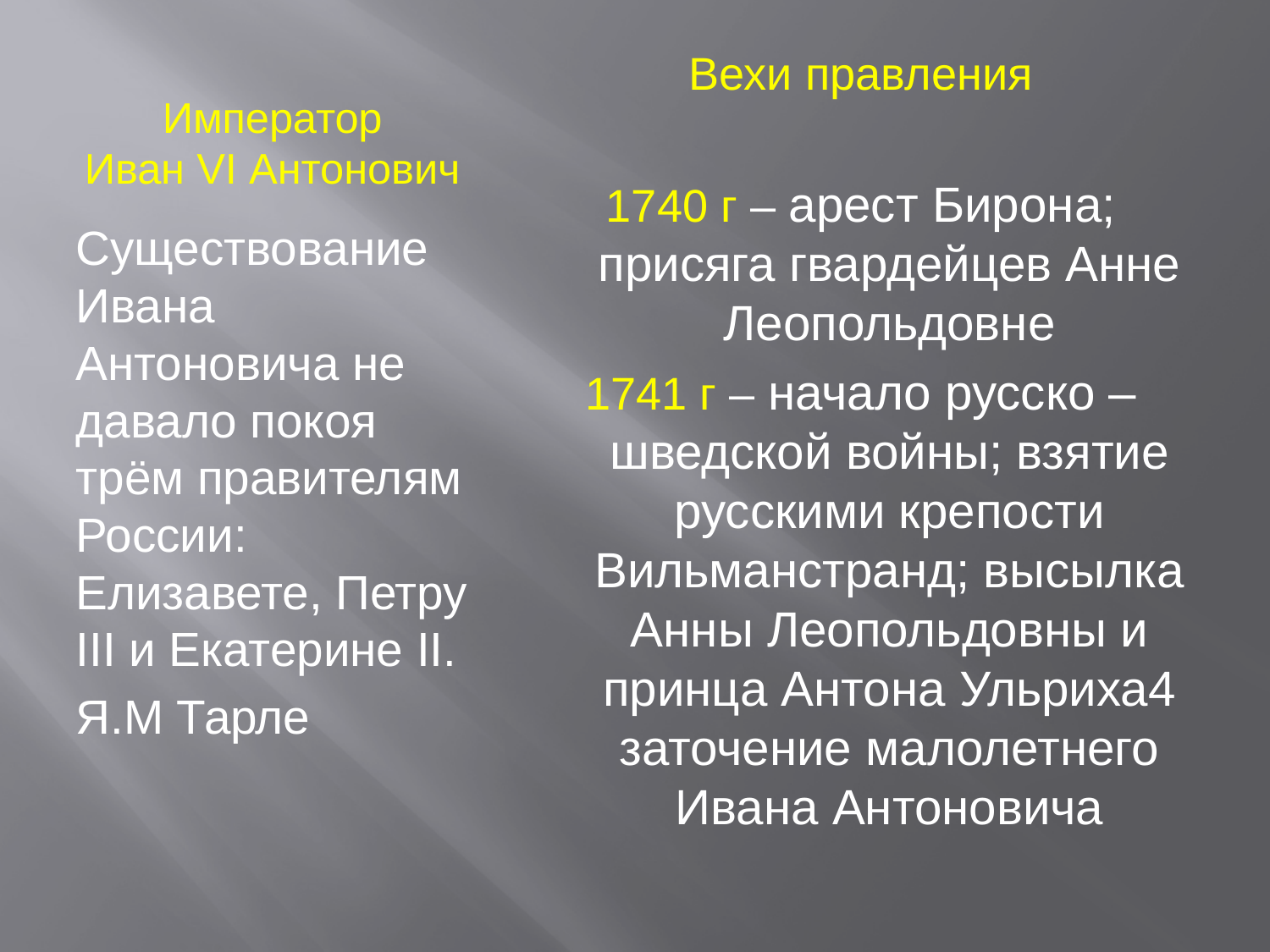

# Император Иван VI Антонович
Вехи правления

1740 г – арест Бирона; присяга гвардейцев Анне Леопольдовне
1741 г – начало русско – шведской войны; взятие русскими крепости Вильманстранд; высылка Анны Леопольдовны и принца Антона Ульриха4 заточение малолетнего Ивана Антоновича
Существование Ивана Антоновича не давало покоя  трём правителям России: Елизавете, Петру III и Екатерине II.
Я.М Тарле